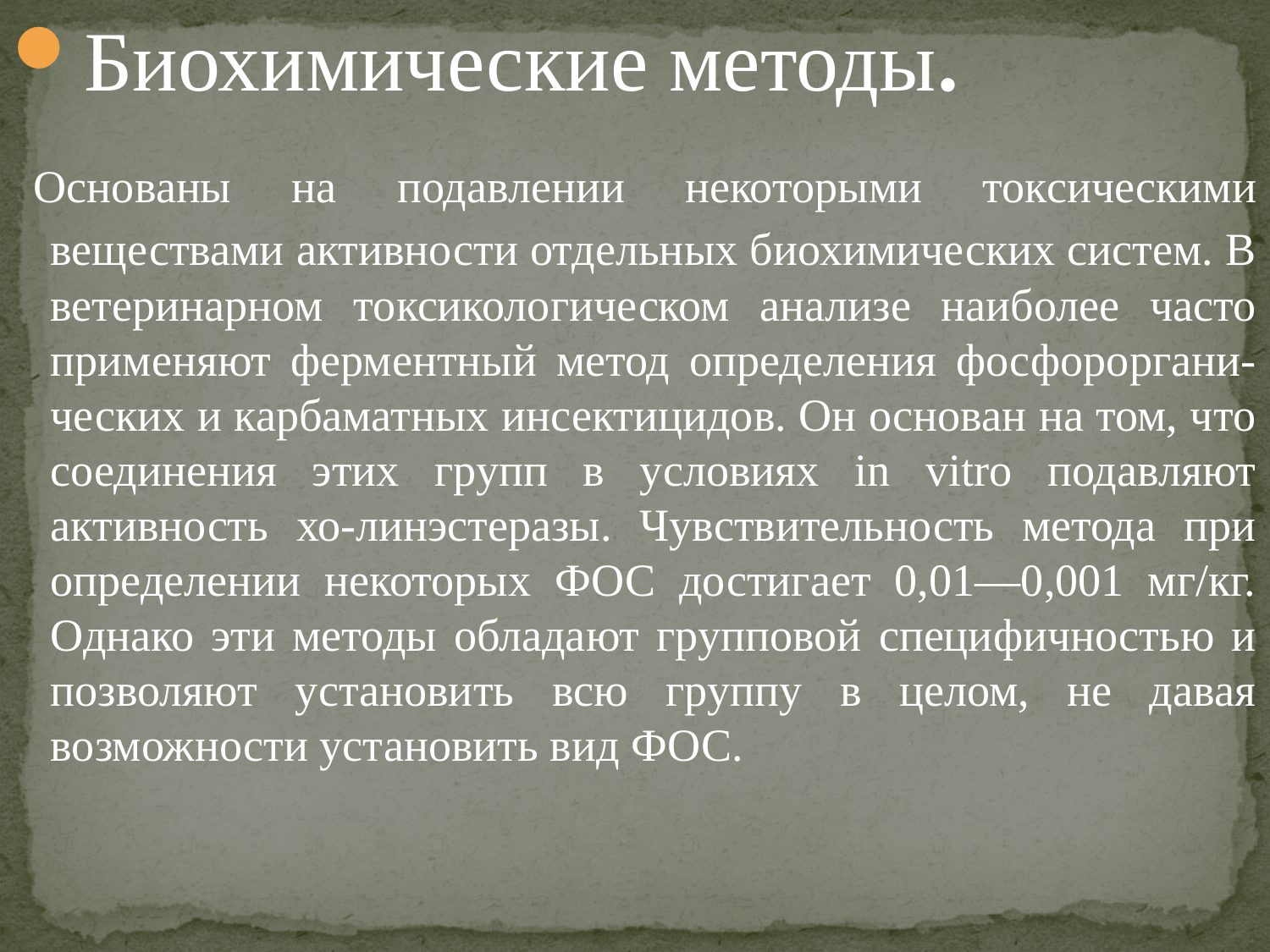

Биохимические методы.
 Основаны на подавлении некоторыми токсическими веществами активности отдельных биохимических систем. В ветеринарном токсикологическом анализе наиболее часто применяют ферментный метод определения фосфороргани-ческих и карбаматных инсектицидов. Он основан на том, что соединения этих групп в условиях in vitro подавляют активность хо-линэстеразы. Чувствительность метода при определении некоторых ФОС достигает 0,01—0,001 мг/кг. Однако эти методы обладают групповой специфичностью и позволяют установить всю группу в целом, не давая возможности установить вид ФОС.